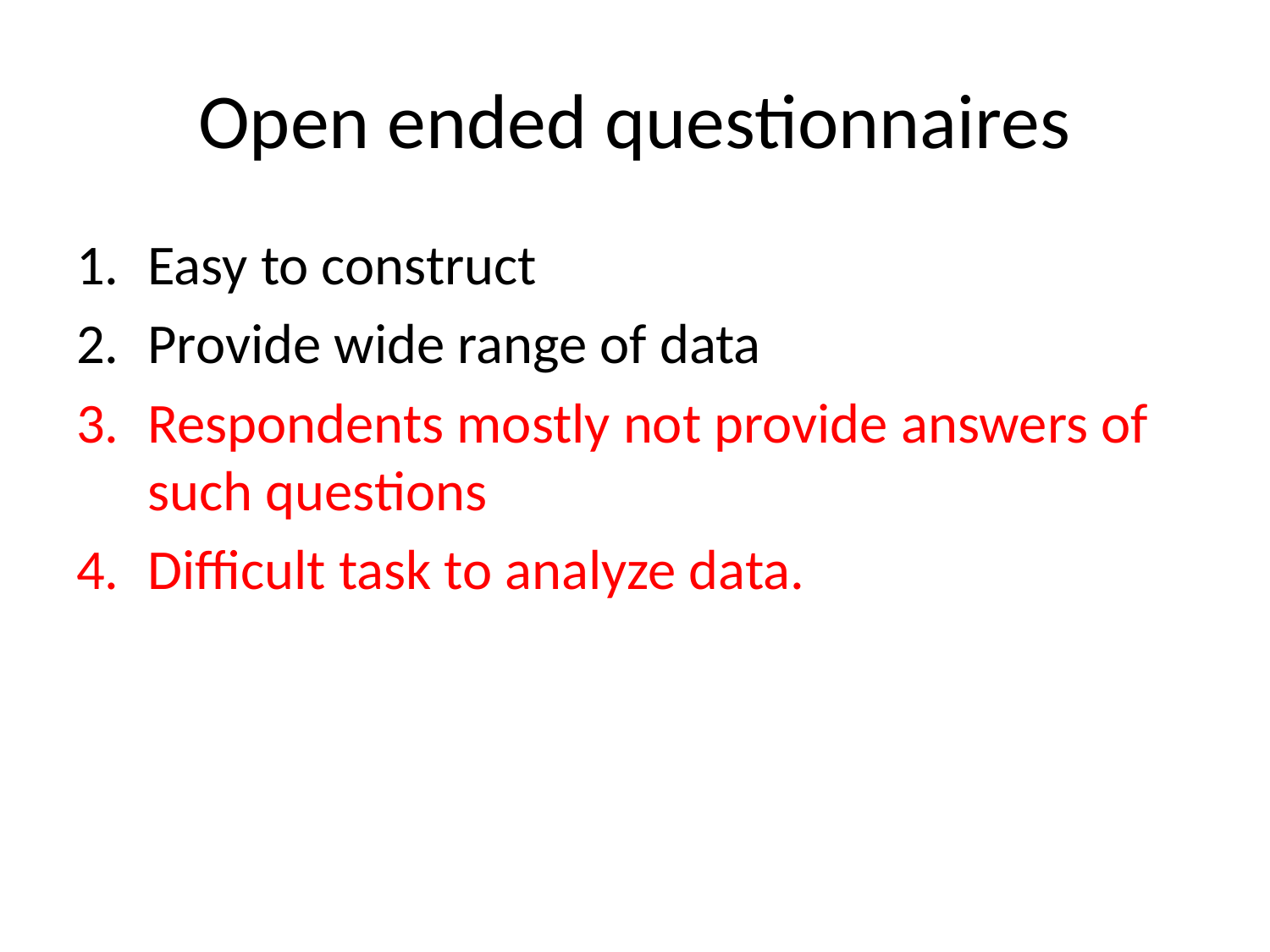

# Open ended questionnaires
Easy to construct
Provide wide range of data
Respondents mostly not provide answers of such questions
Difficult task to analyze data.